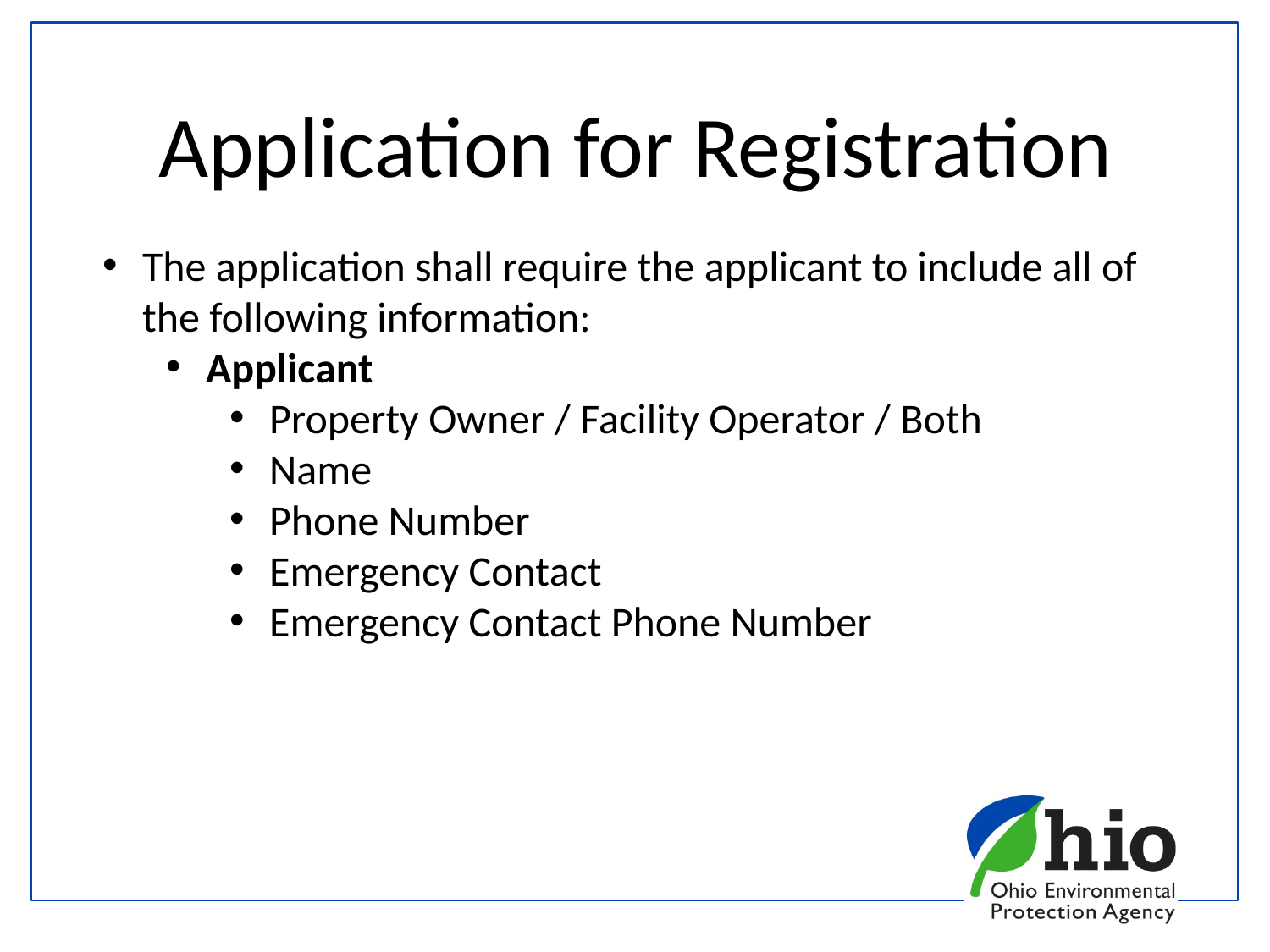

# Application for Registration
The application shall require the applicant to include all of the following information:
Applicant
Property Owner / Facility Operator / Both
Name
Phone Number
Emergency Contact
Emergency Contact Phone Number